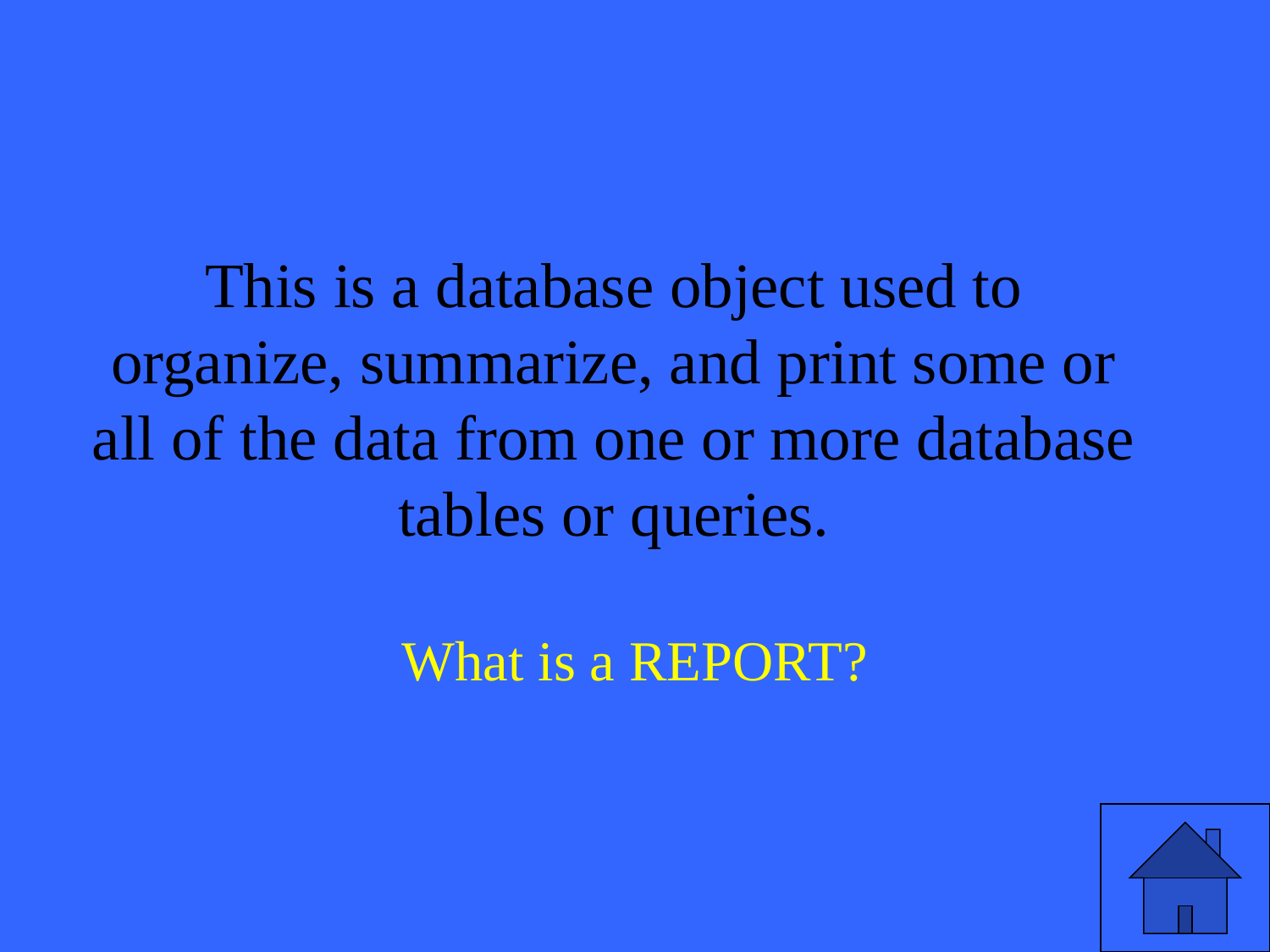

# This is a database object used to organize, summarize, and print some or all of the data from one or more database tables or queries.

What is a REPORT?